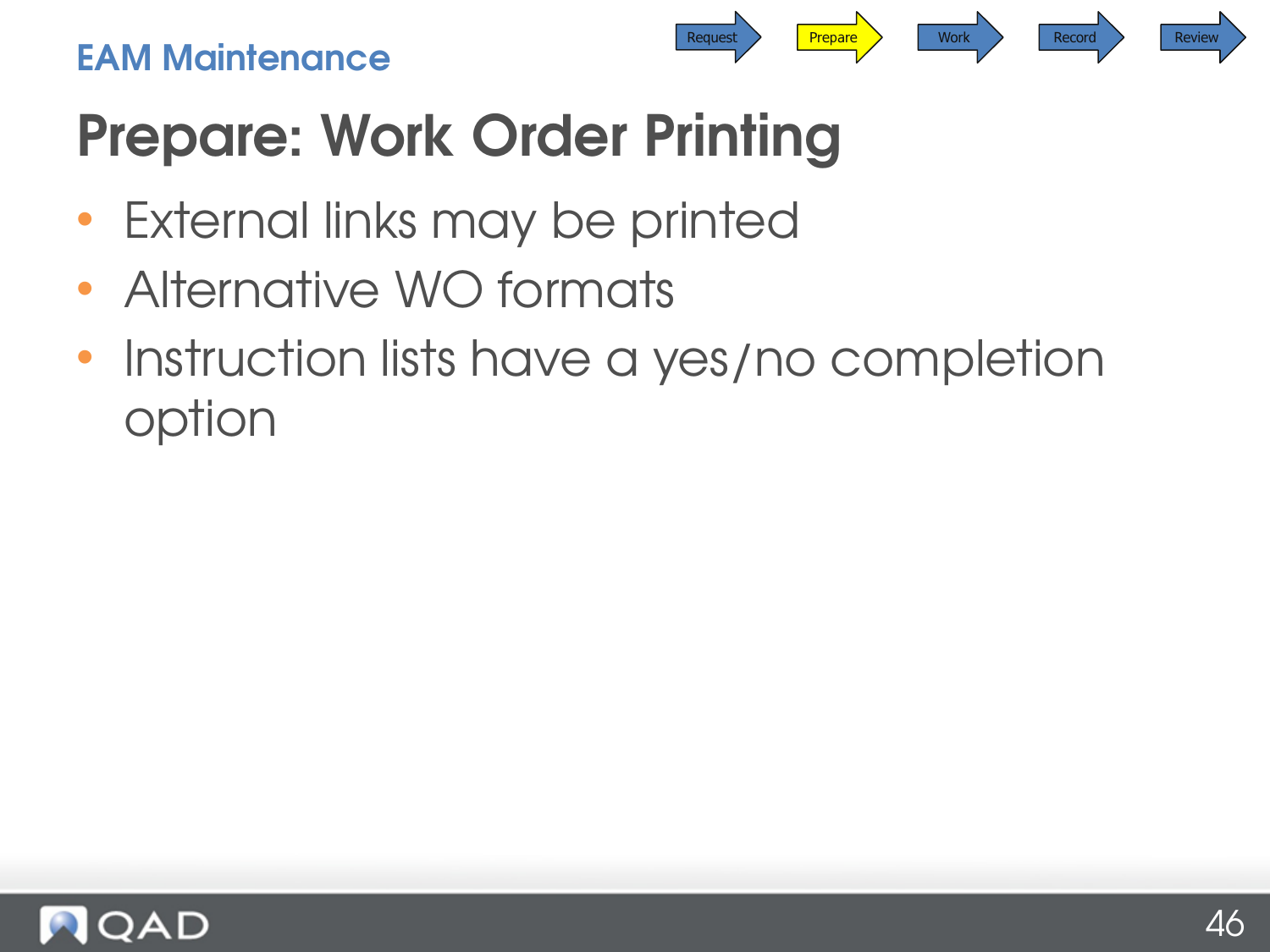

Request
Prepare
Work
Record
Review
EAM Maintenance
# Prepare: Work Order Printing
External links may be printed
Alternative WO formats
Instruction lists have a yes/no completion option

46